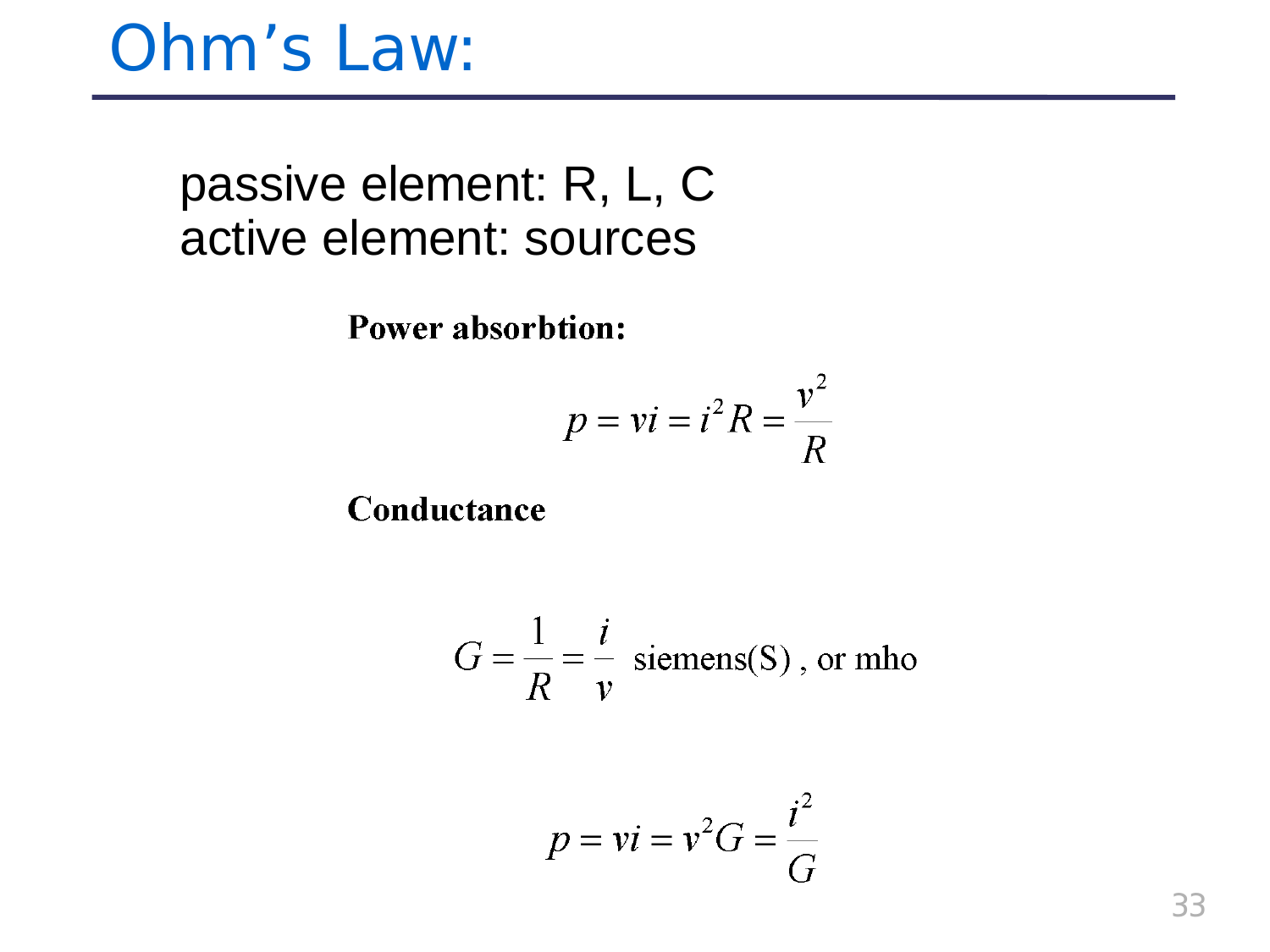

# Ohm’s Law:

passive element: R, L, C
active element: sources

33